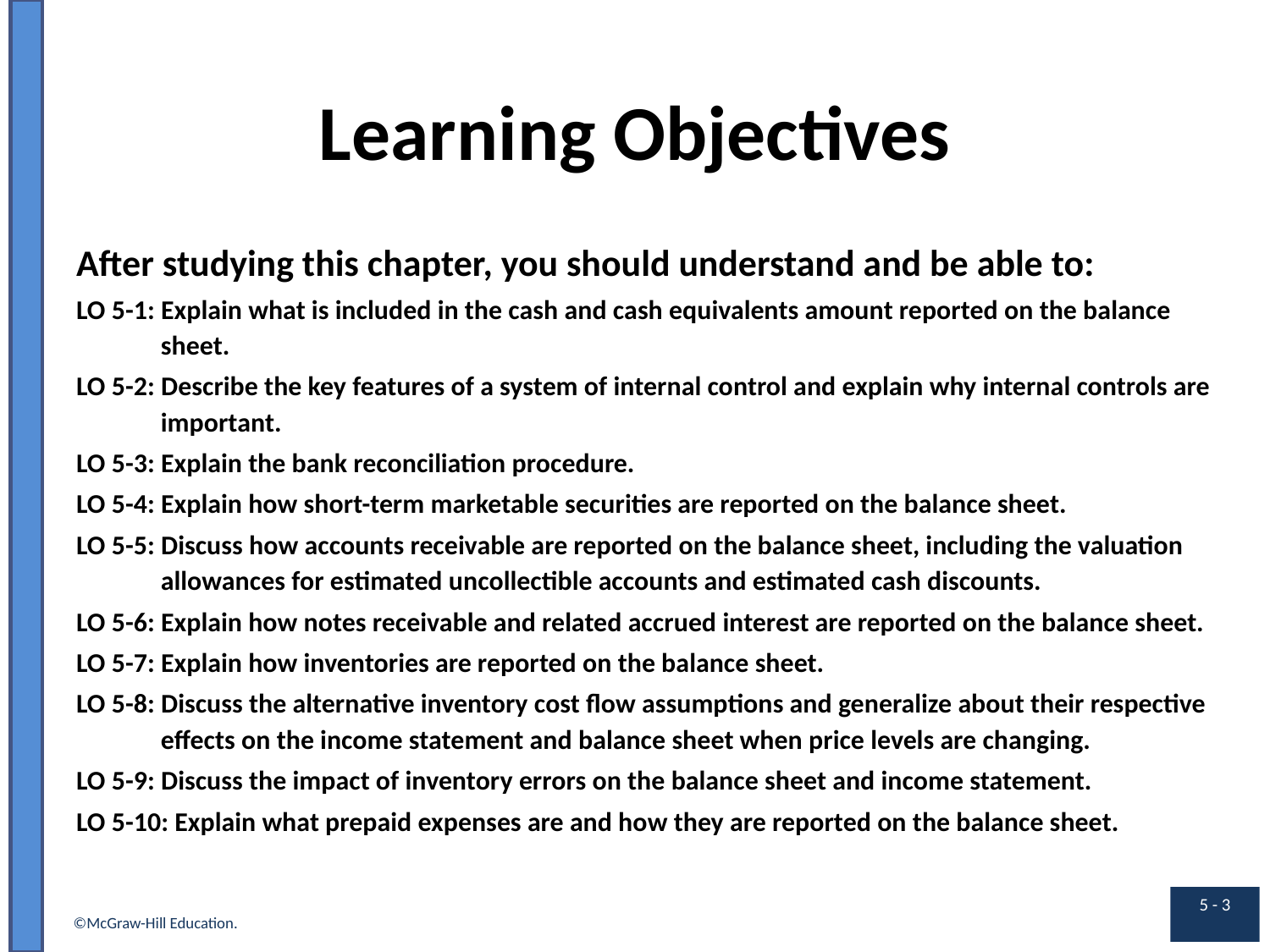

# Learning Objectives
After studying this chapter, you should understand and be able to:
LO 5-1: Explain what is included in the cash and cash equivalents amount reported on the balance sheet.
LO 5-2: Describe the key features of a system of internal control and explain why internal controls are important.
LO 5-3: Explain the bank reconciliation procedure.
LO 5-4: Explain how short-term marketable securities are reported on the balance sheet.
LO 5-5: Discuss how accounts receivable are reported on the balance sheet, including the valuation allowances for estimated uncollectible accounts and estimated cash discounts.
LO 5-6: Explain how notes receivable and related accrued interest are reported on the balance sheet.
LO 5-7: Explain how inventories are reported on the balance sheet.
LO 5-8: Discuss the alternative inventory cost flow assumptions and generalize about their respective effects on the income statement and balance sheet when price levels are changing.
LO 5-9: Discuss the impact of inventory errors on the balance sheet and income statement.
LO 5-10: Explain what prepaid expenses are and how they are reported on the balance sheet.